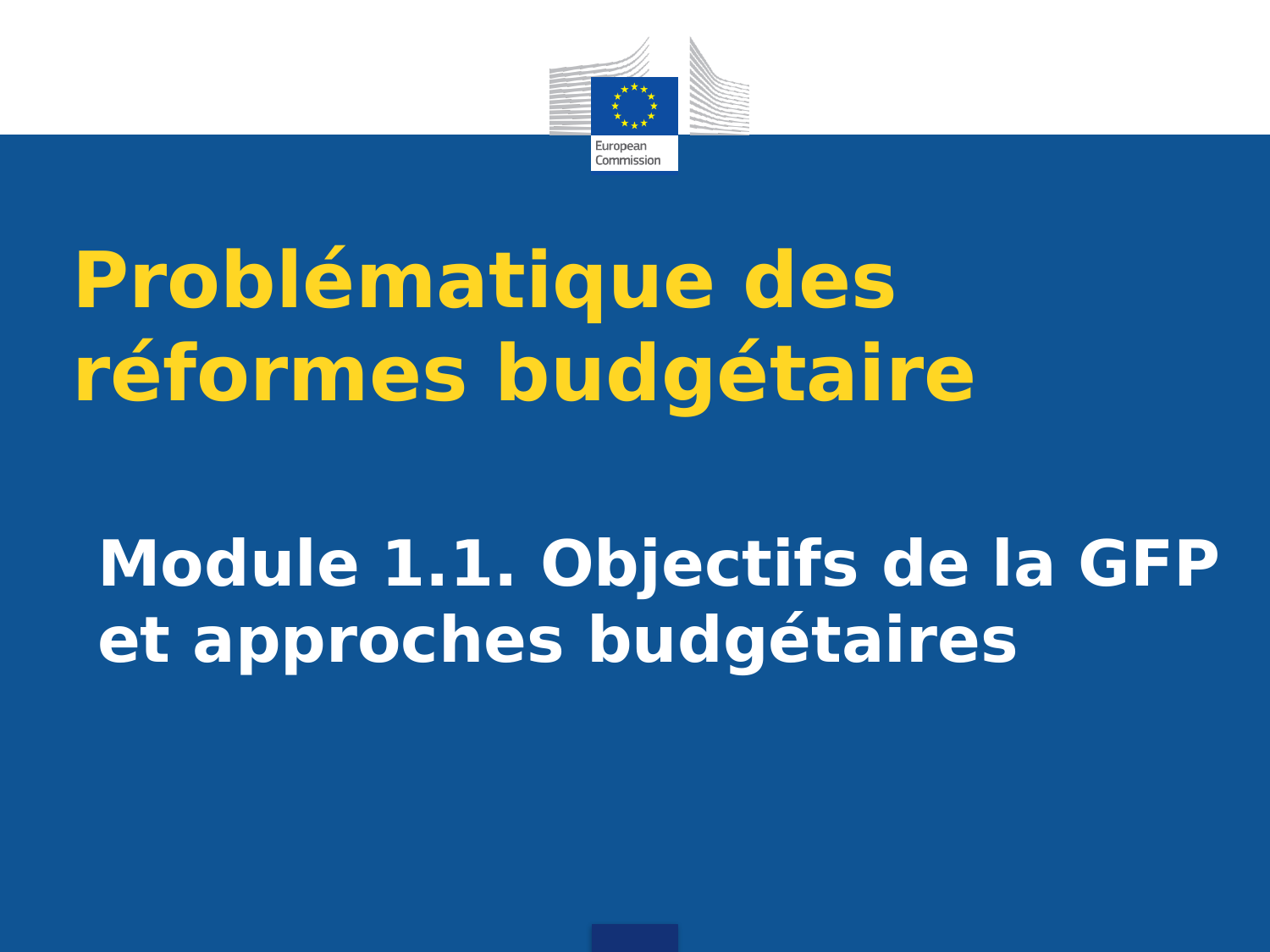

# Problématique des réformes budgétaire
Module 1.1. Objectifs de la GFP et approches budgétaires